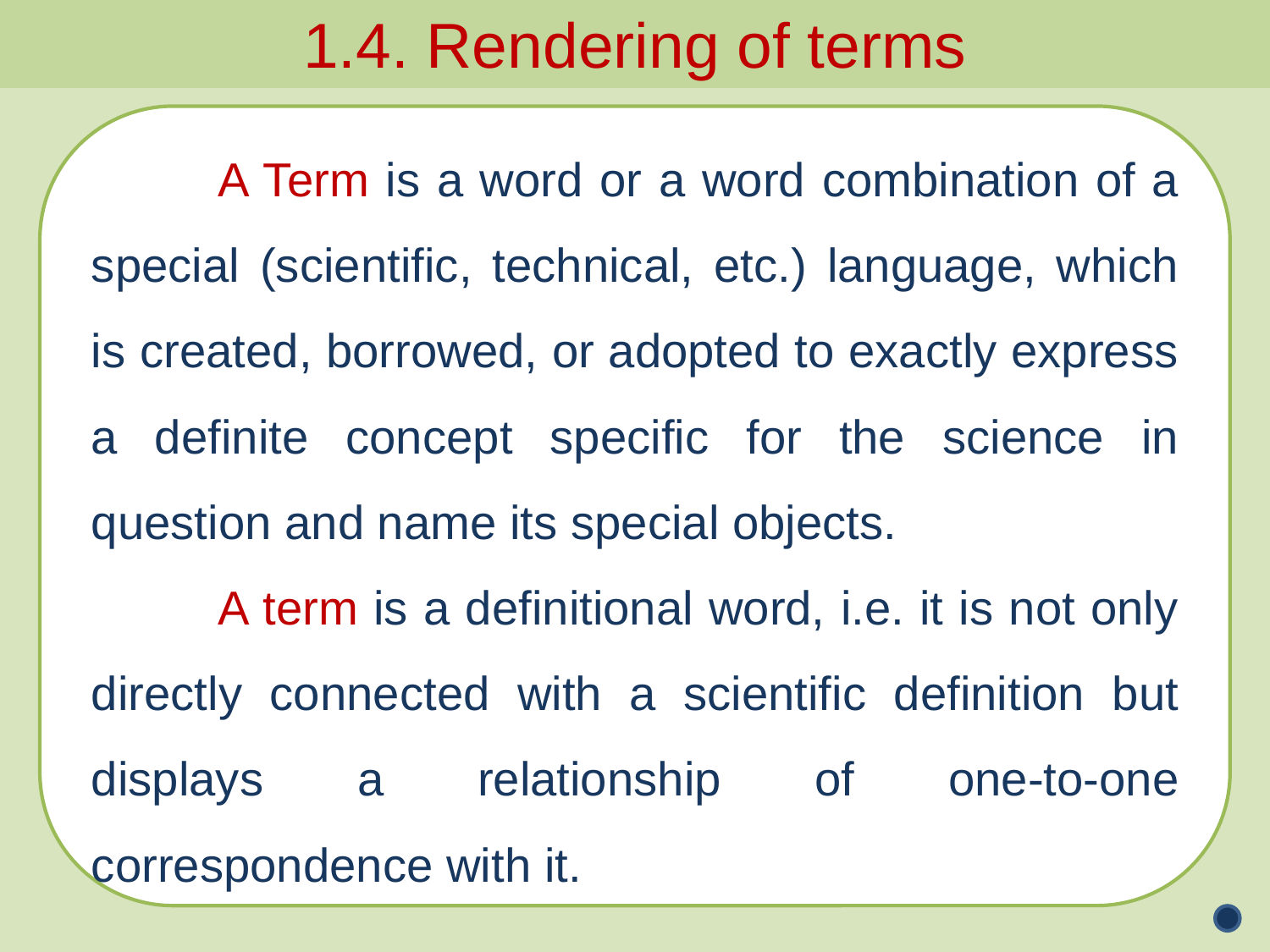

1.4. Rendering of terms
	A Term is a word or a word combination of a special (scientific, technical, etc.) language, which is created, borrowed, or adopted to exactly express a definite concept specific for the science in question and name its special objects.
	A term is a definitional word, i.e. it is not only directly connected with a scientific definition but displays a relationship of one-to-one correspondence with it.